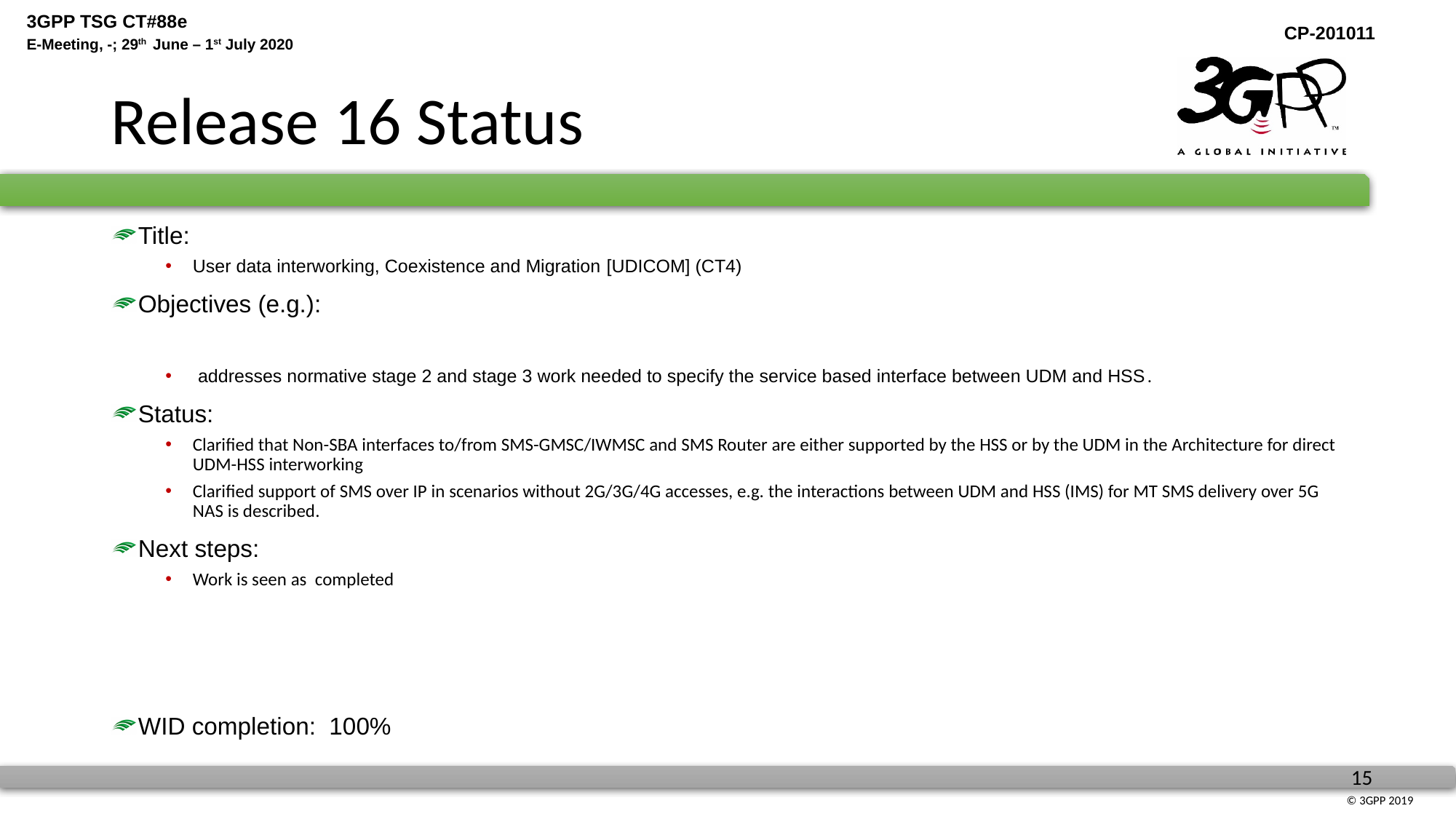

# Release 16 Status
Title:
User data interworking, Coexistence and Migration [UDICOM] (CT4)
Objectives (e.g.):

 addresses normative stage 2 and stage 3 work needed to specify the service based interface between UDM and HSS.
Status:
Clarified that Non-SBA interfaces to/from SMS-GMSC/IWMSC and SMS Router are either supported by the HSS or by the UDM in the Architecture for direct UDM-HSS interworking
Clarified support of SMS over IP in scenarios without 2G/3G/4G accesses, e.g. the interactions between UDM and HSS (IMS) for MT SMS delivery over 5G NAS is described.
Next steps:
Work is seen as  completed

WID completion:  100%